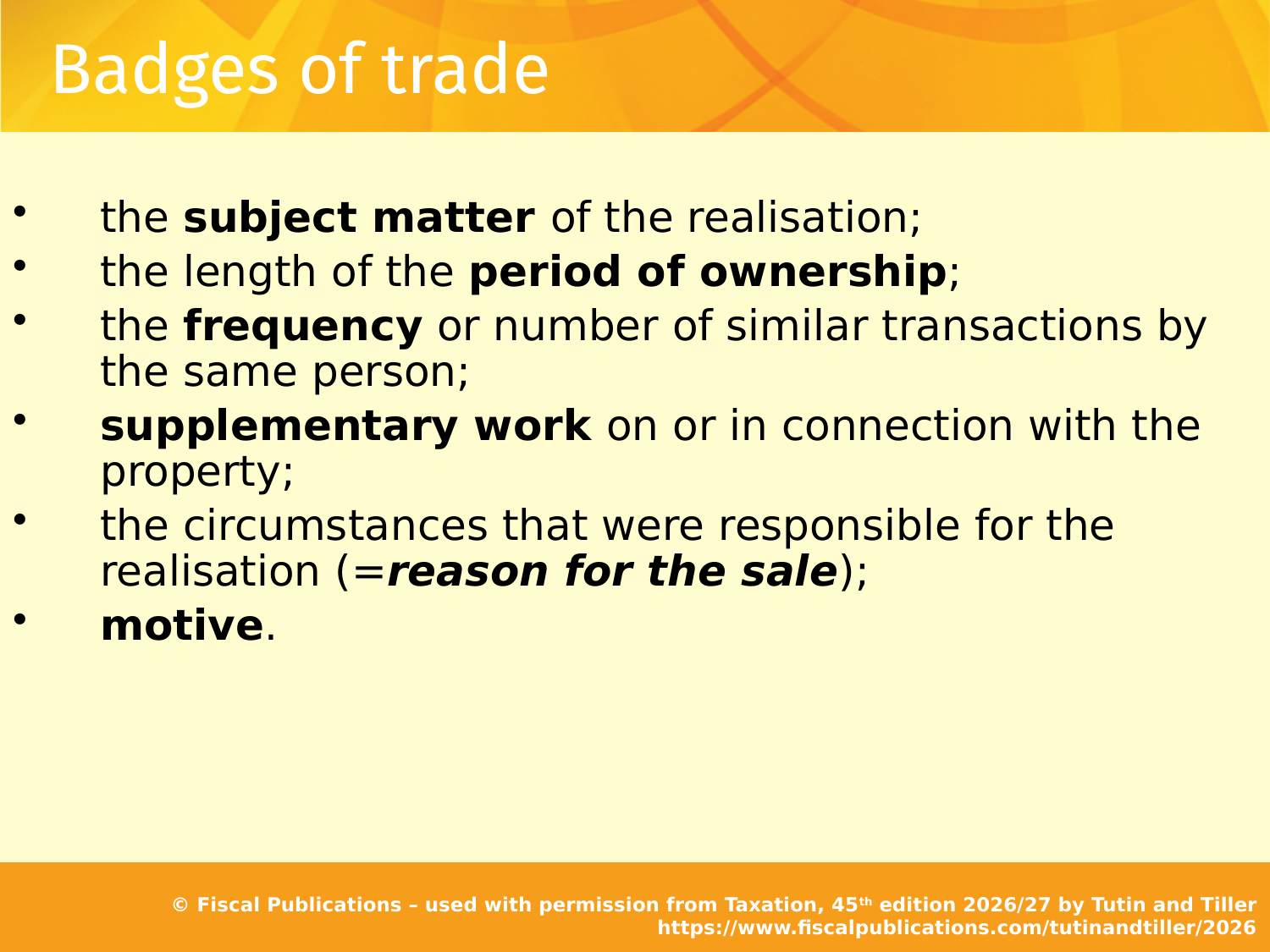

# Badges of trade

the subject matter of the realisation;
the length of the period of ownership;
the frequency or number of similar transactions by the same person;
supplementary work on or in connection with the property;
the circumstances that were responsible for the realisation (=reason for the sale);
motive.